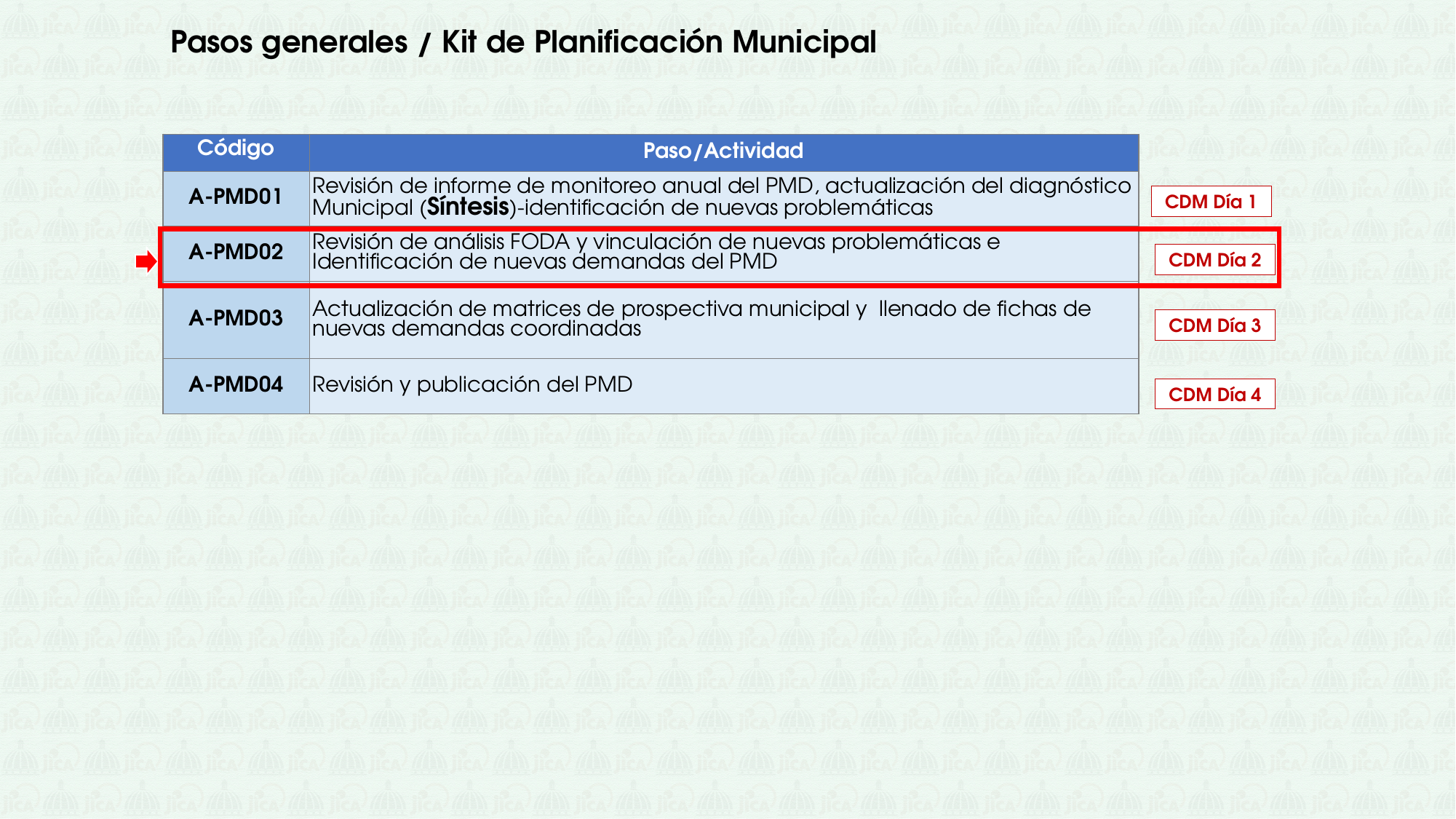

Pasos generales / Kit de Planificación Municipal
| Código | Paso/Actividad |
| --- | --- |
| A-PMD01 | Revisión de informe de monitoreo anual del PMD, actualización del diagnóstico Municipal (Síntesis)-identificación de nuevas problemáticas |
| A-PMD02 | Revisión de análisis FODA y vinculación de nuevas problemáticas e Identificación de nuevas demandas del PMD |
| A-PMD03 | Actualización de matrices de prospectiva municipal y llenado de fichas de nuevas demandas coordinadas |
| A-PMD04 | Revisión y publicación del PMD |
CDM Día 1

CDM Día 2

CDM Día 3
CDM Día 4